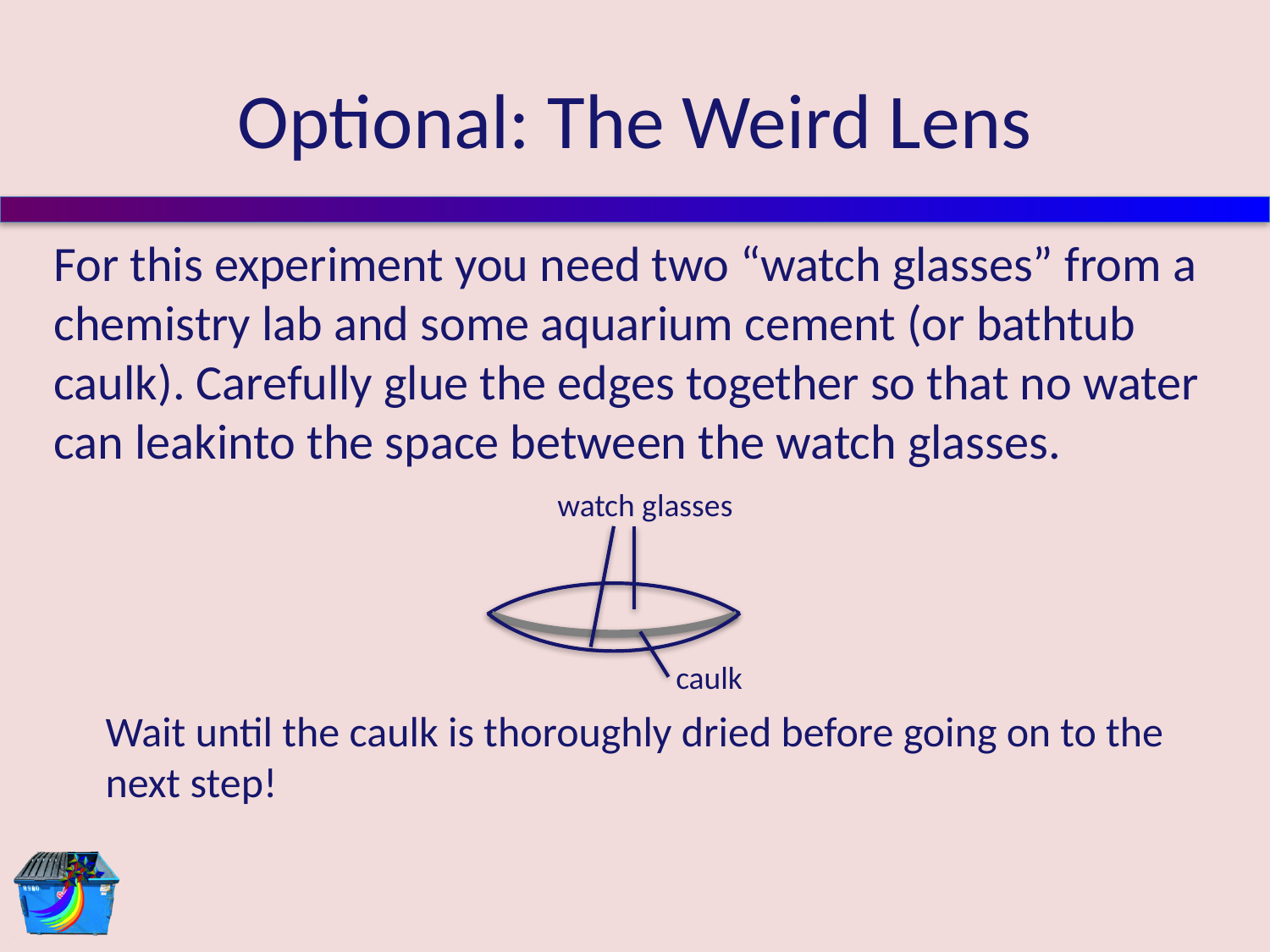

# Optional: The Weird Lens
For this experiment you need two “watch glasses” from a
chemistry lab and some aquarium cement (or bathtub caulk). Carefully glue the edges together so that no water can leakinto the space between the watch glasses.

watch glasses

caulk
Wait until the caulk is thoroughly dried before going on to the
next step!